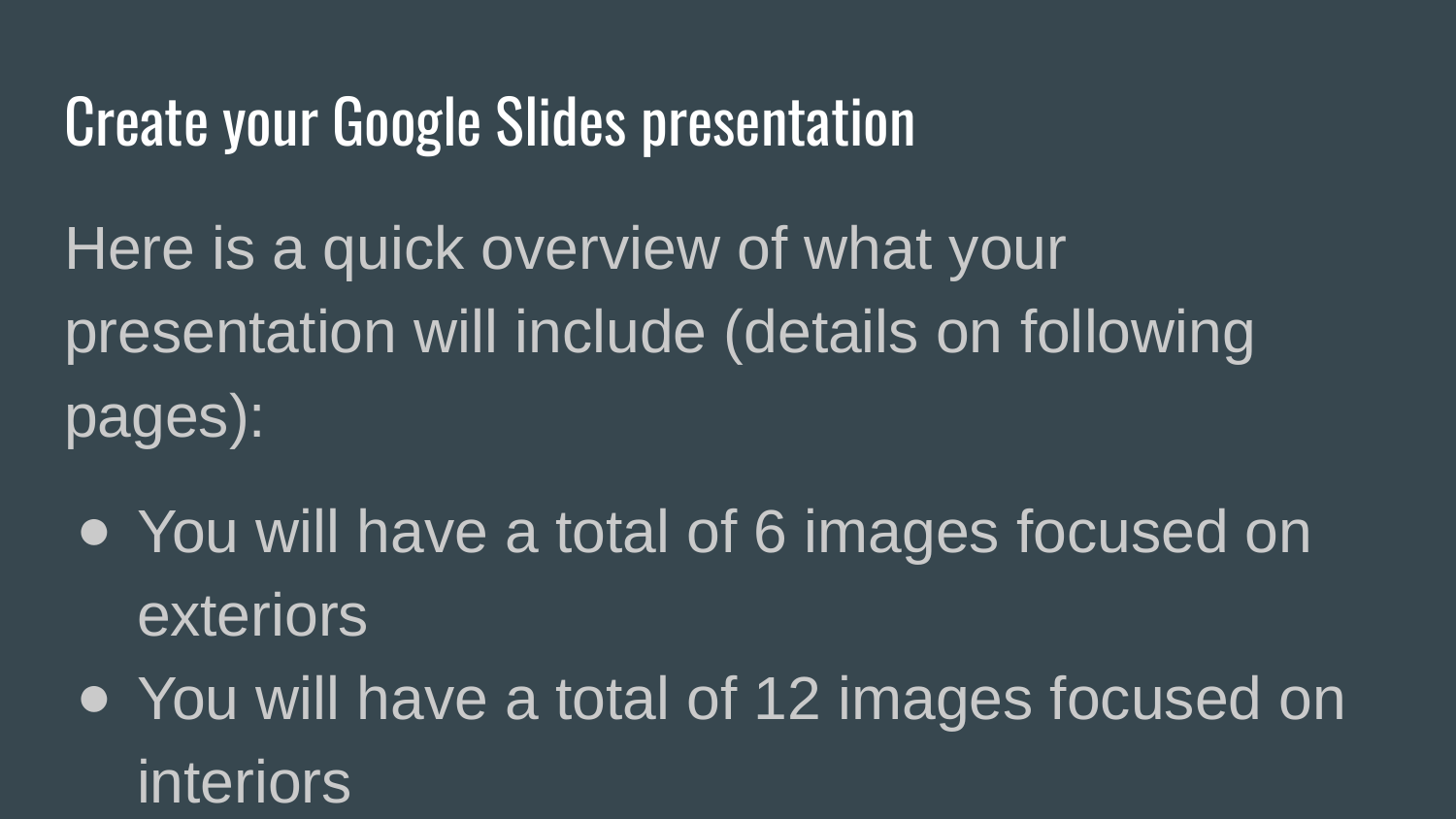

# Create your Google Slides presentation
Here is a quick overview of what your presentation will include (details on following pages):
You will have a total of 6 images focused on exteriors
You will have a total of 12 images focused on interiors
You will have two listing of homes for sale